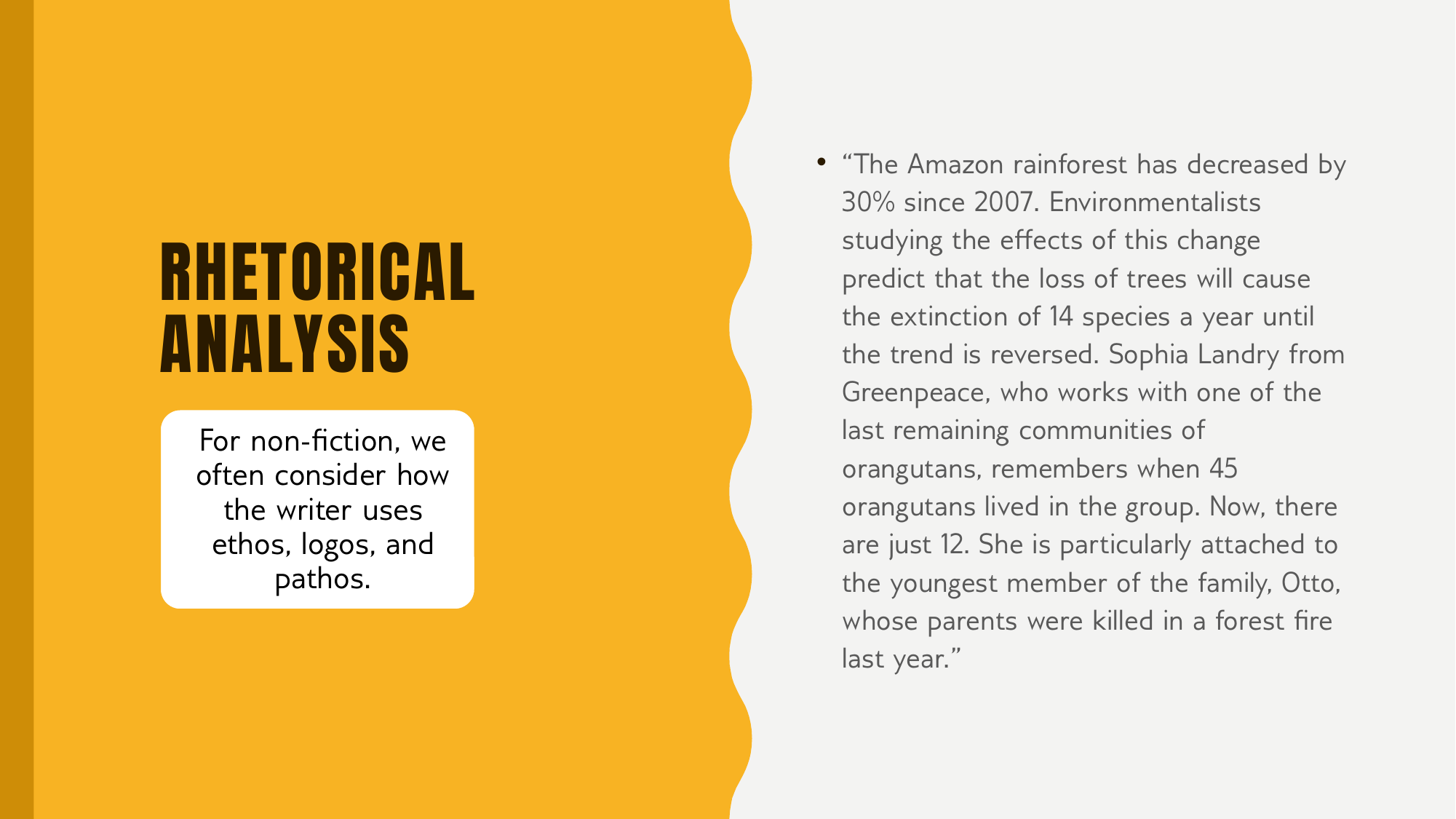

# Rhetorical analysis
“The Amazon rainforest has decreased by 30% since 2007. Environmentalists studying the effects of this change predict that the loss of trees will cause the extinction of 14 species a year until the trend is reversed. Sophia Landry from Greenpeace, who works with one of the last remaining communities of orangutans, remembers when 45 orangutans lived in the group. Now, there are just 12. She is particularly attached to the youngest member of the family, Otto, whose parents were killed in a forest fire last year.”

For non-fiction, we often consider how the writer uses ethos, logos, and pathos.